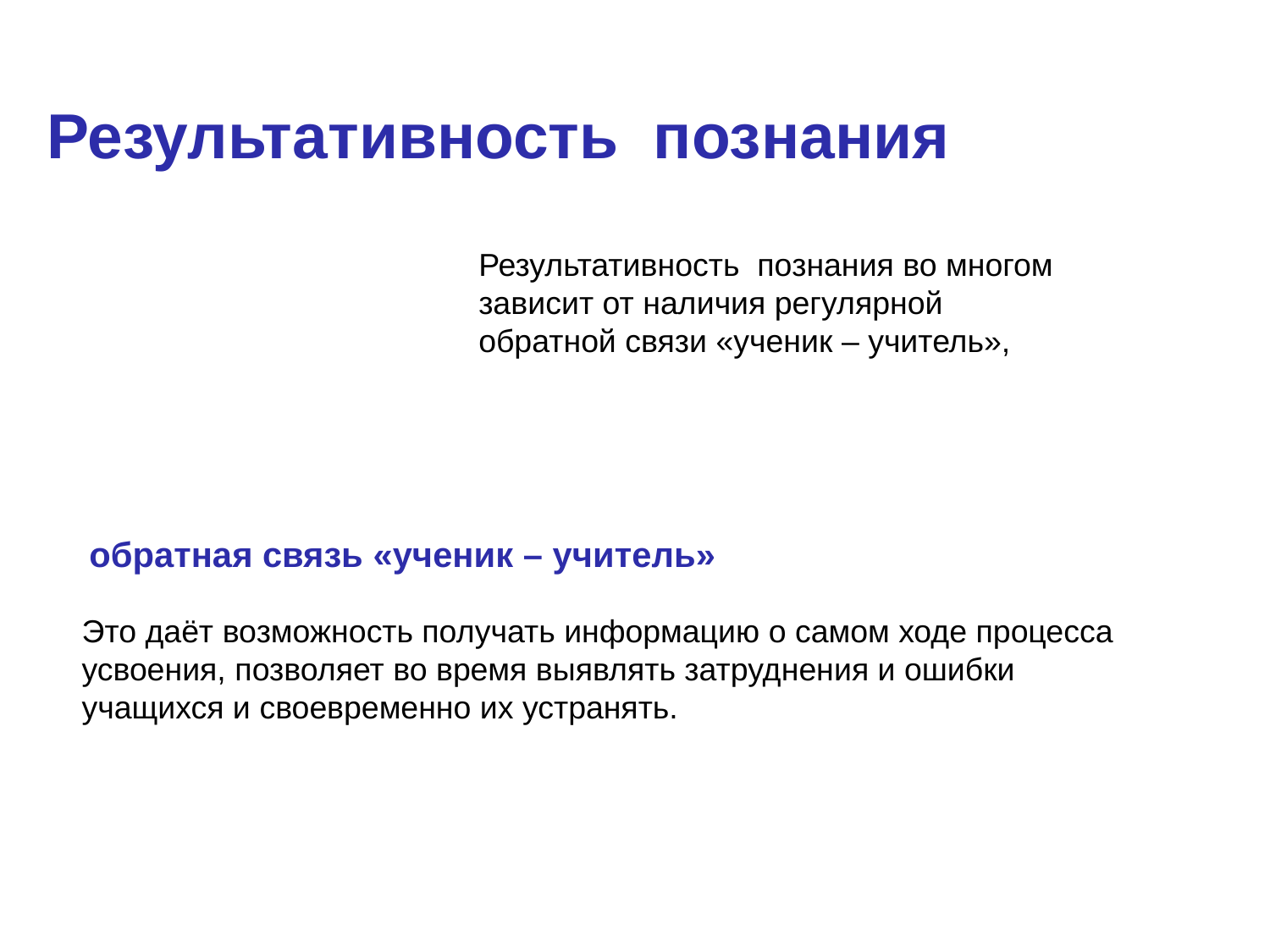

Результативность  познания
Результативность  познания во многом зависит от наличия регулярной обратной связи «ученик – учитель»,
обратная связь «ученик – учитель»
Это даёт возможность получать информацию о самом ходе процесса усвоения, позволяет во время выявлять затруднения и ошибки учащихся и своевременно их устранять.